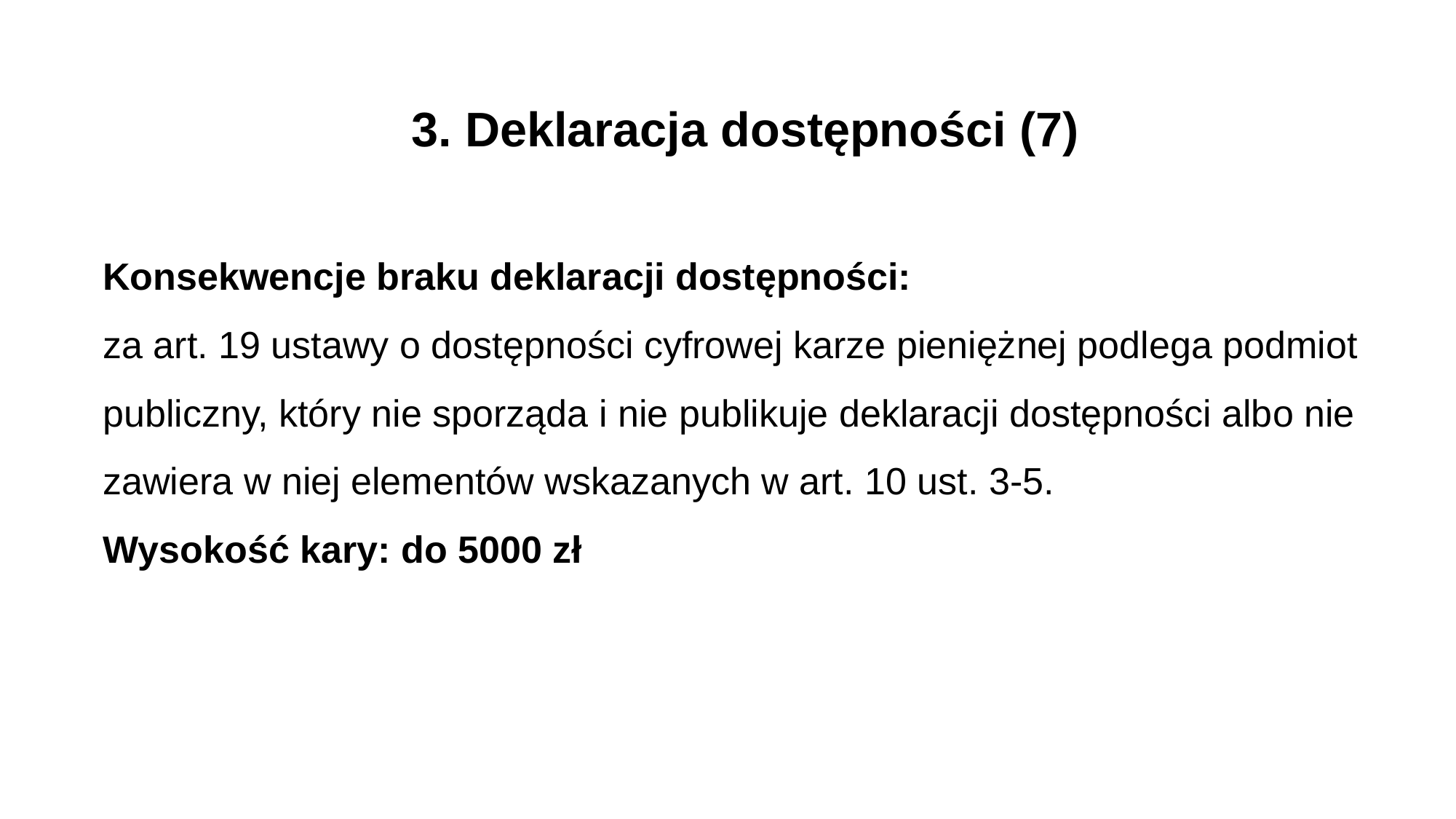

3. Deklaracja dostępności (7)
Konsekwencje braku deklaracji dostępności:
za art. 19 ustawy o dostępności cyfrowej karze pieniężnej podlega podmiot publiczny, który nie sporząda i nie publikuje deklaracji dostępności albo nie zawiera w niej elementów wskazanych w art. 10 ust. 3-5.
Wysokość kary: do 5000 zł